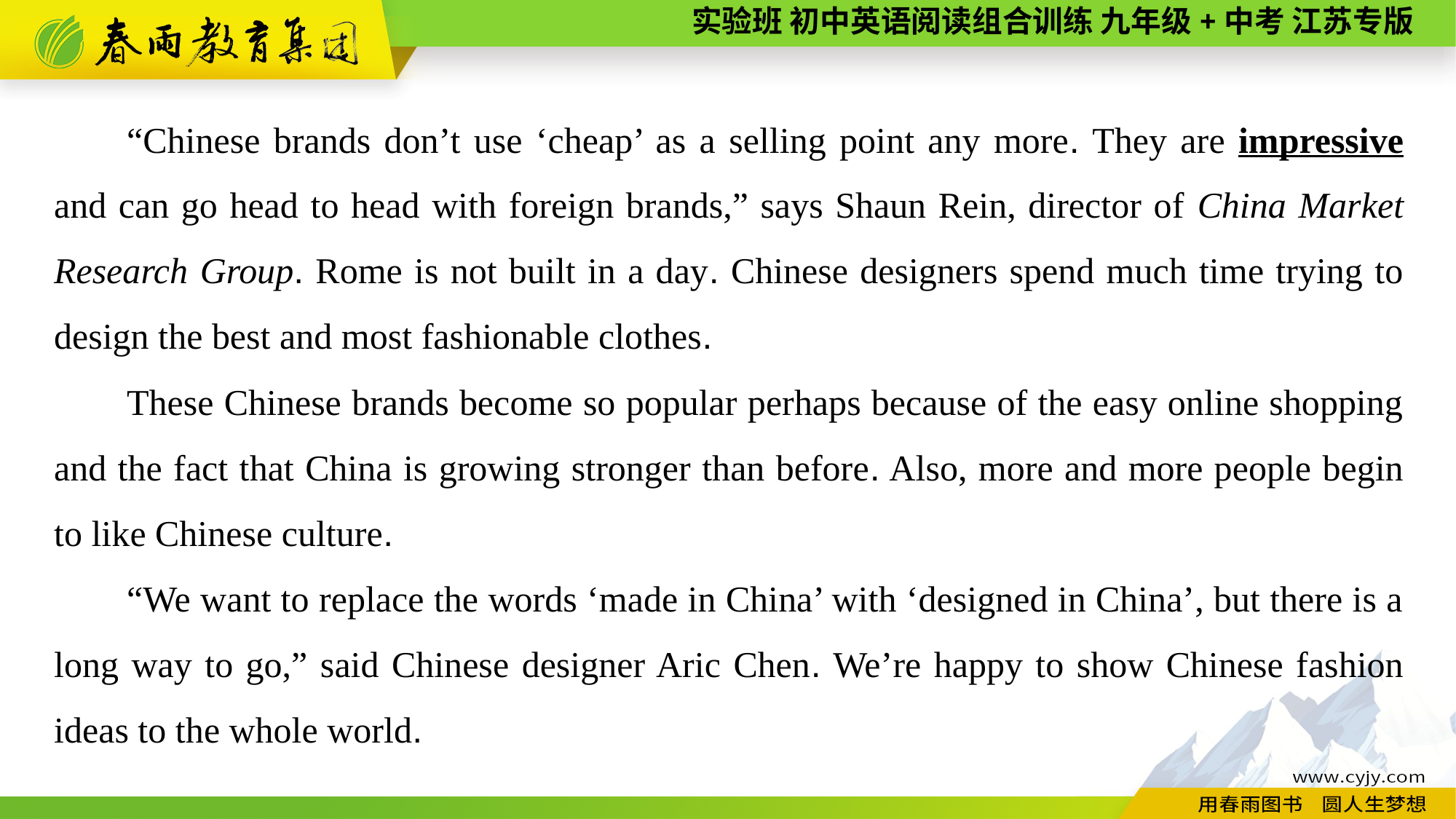

“Chinese brands don’t use ‘cheap’ as a selling point any more. They are impressive and can go head to head with foreign brands,” says Shaun Rein, director of China Market Research Group. Rome is not built in a day. Chinese designers spend much time trying to design the best and most fashionable clothes.
These Chinese brands become so popular perhaps because of the easy online shopping and the fact that China is growing stronger than before. Also, more and more people begin to like Chinese culture.
“We want to replace the words ‘made in China’ with ‘designed in China’, but there is a long way to go,” said Chinese designer Aric Chen. We’re happy to show Chinese fashion ideas to the whole world.